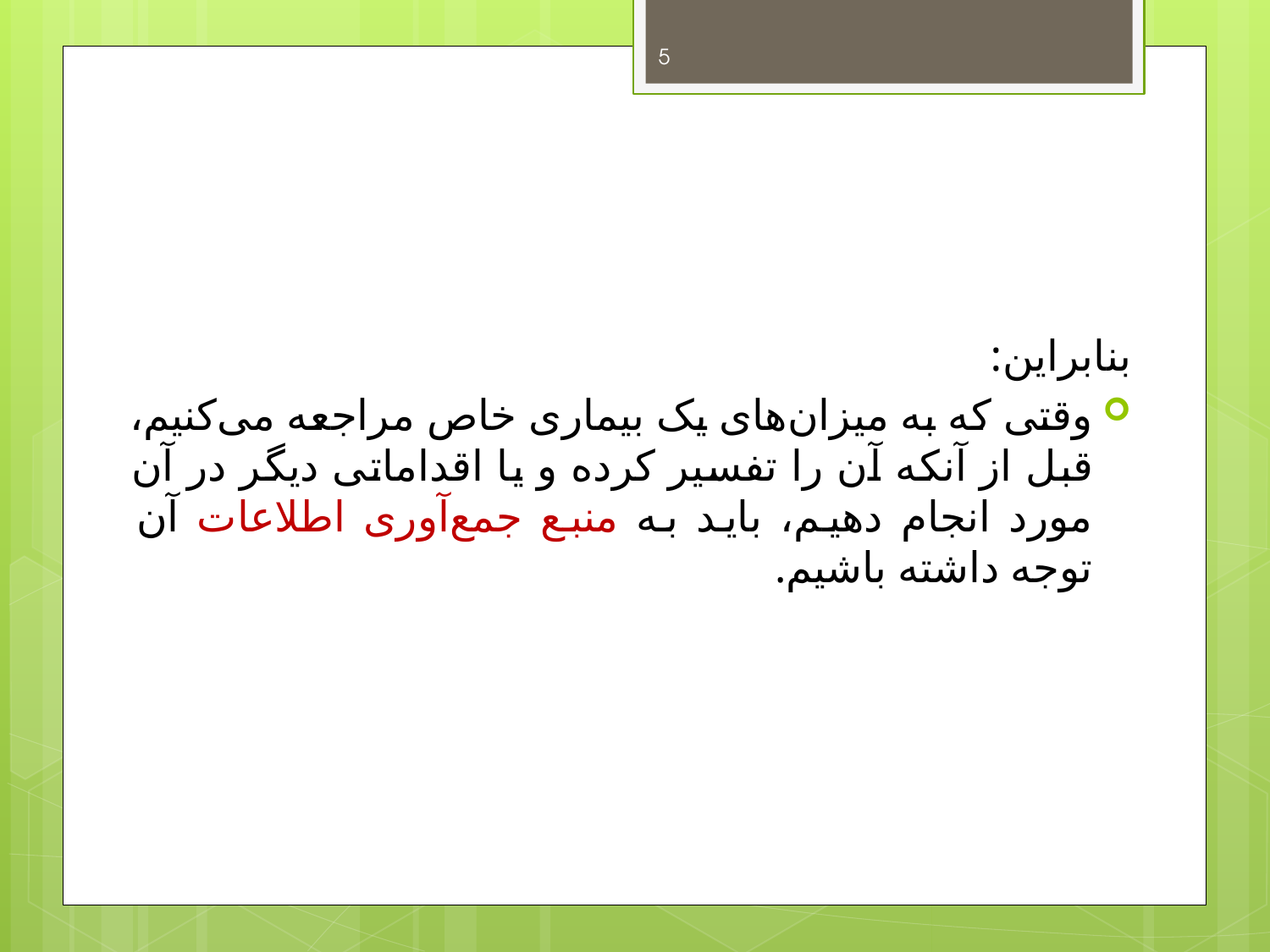

5
#
بنابراین:
وقتی که به میزان‌های یک بیماری خاص مراجعه می‌کنیم، قبل از آنکه آن را تفسیر کرده و یا اقداماتی دیگر در آن مورد انجام دهیم، باید به منبع جمع‌آوری اطلاعات آن توجه داشته باشیم.